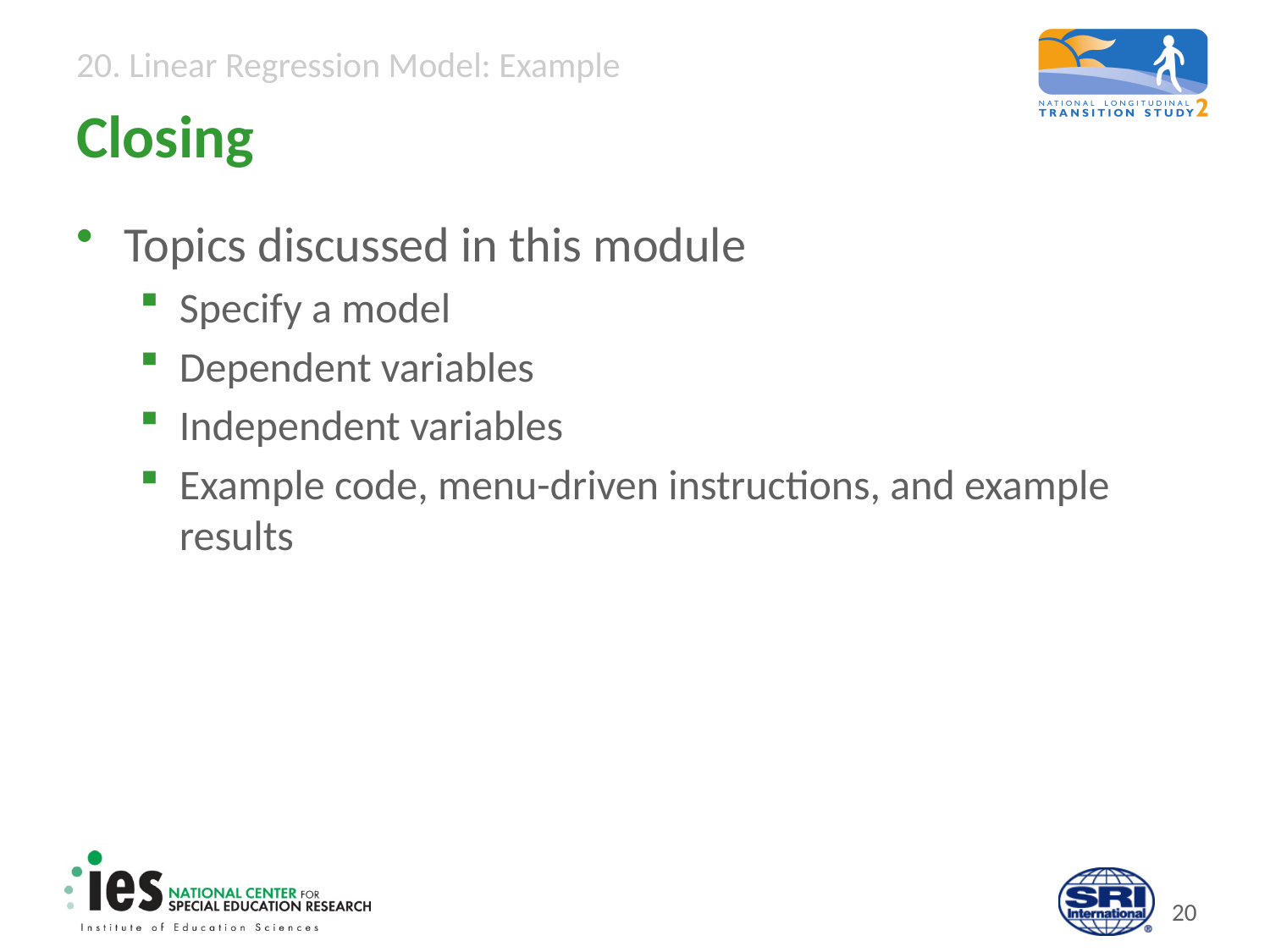

# Closing
Topics discussed in this module
Specify a model
Dependent variables
Independent variables
Example code, menu-driven instructions, and example results

20